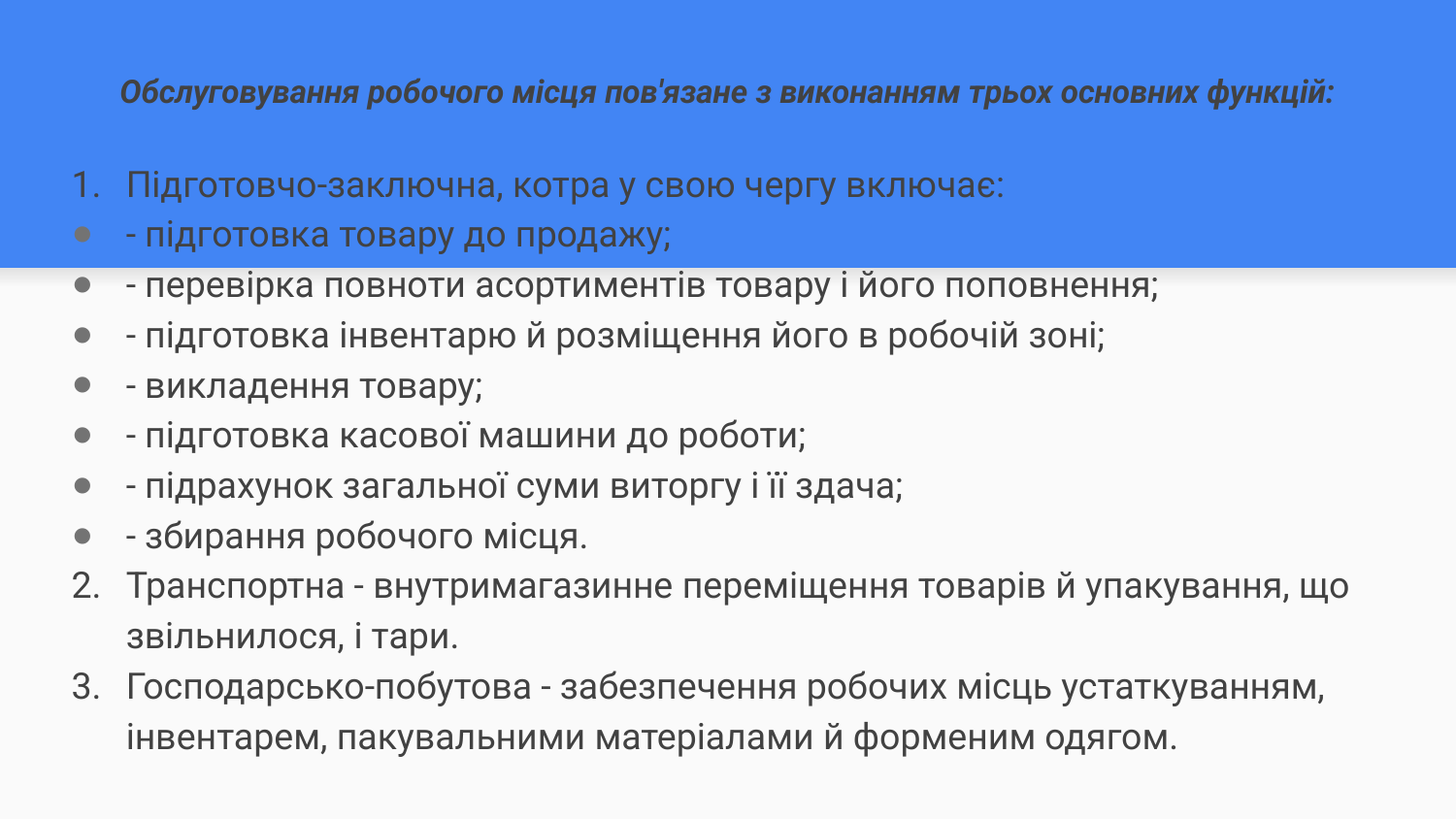

# Обслуговування робочого місця пов'язане з виконанням трьох основних функцій:
1. 	Підготовчо-заключна, котра у свою чергу включає:
- підготовка товару до продажу;
- перевірка повноти асортиментів товару і його поповнення;
- підготовка інвентарю й розміщення його в робочій зоні;
- викладення товару;
- підготовка касової машини до роботи;
- підрахунок загальної суми виторгу і її здача;
- збирання робочого місця.
2.	Транспортна - внутримагазинне переміщення товарів й упакування, що звільнилося, і тари.
3.	Господарсько-побутова - забезпечення робочих місць устаткуванням, інвентарем, пакувальними матеріалами й форменим одягом.